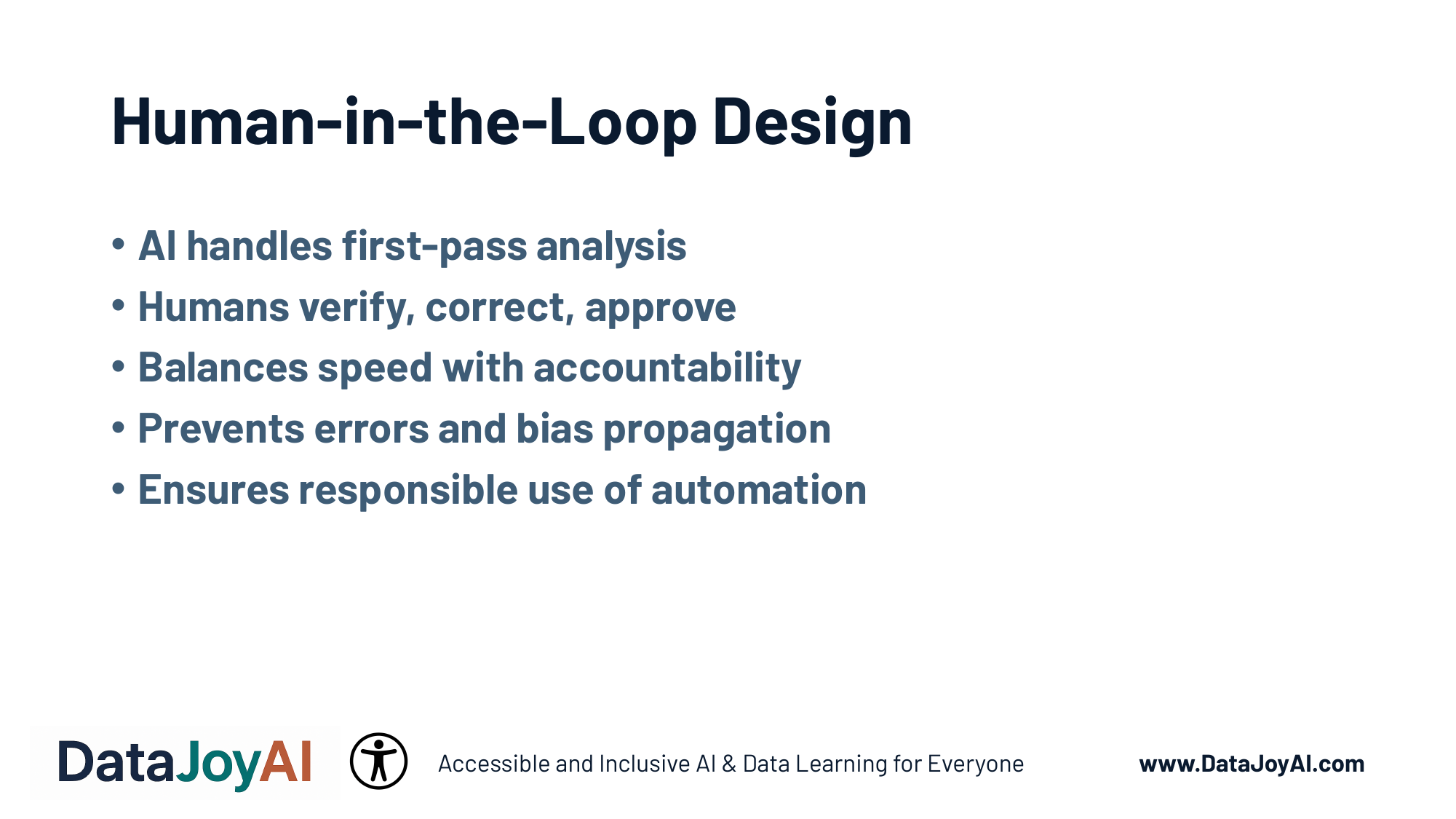

# Human-in-the-Loop Design
AI handles first-pass analysis
Humans verify, correct, approve
Balances speed with accountability
Prevents errors and bias propagation
Ensures responsible use of automation